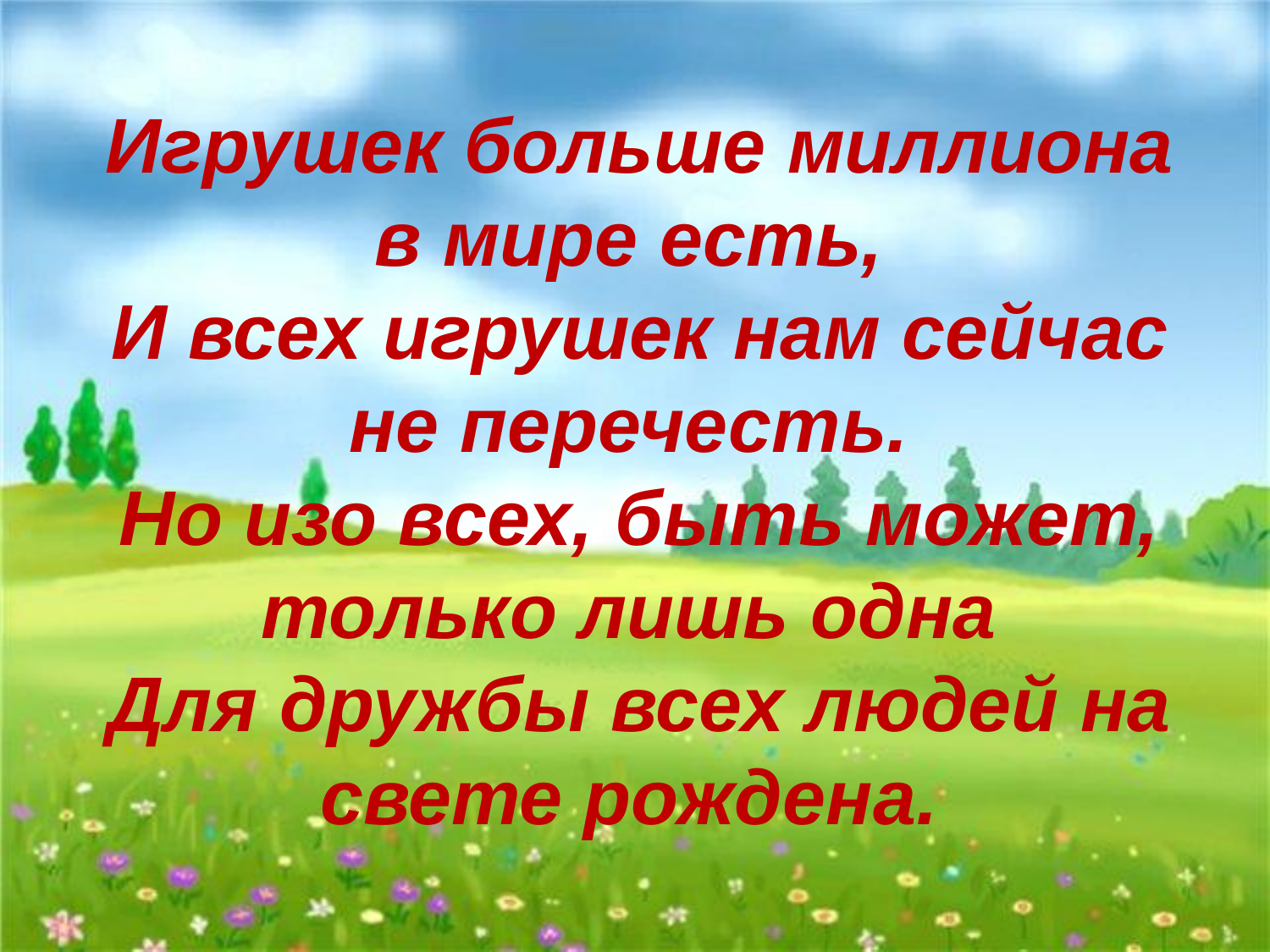

# Игрушек больше миллиона в мире есть, И всех игрушек нам сейчас не перечесть. Но изо всех, быть может, только лишь одна Для дружбы всех людей на свете рождена.